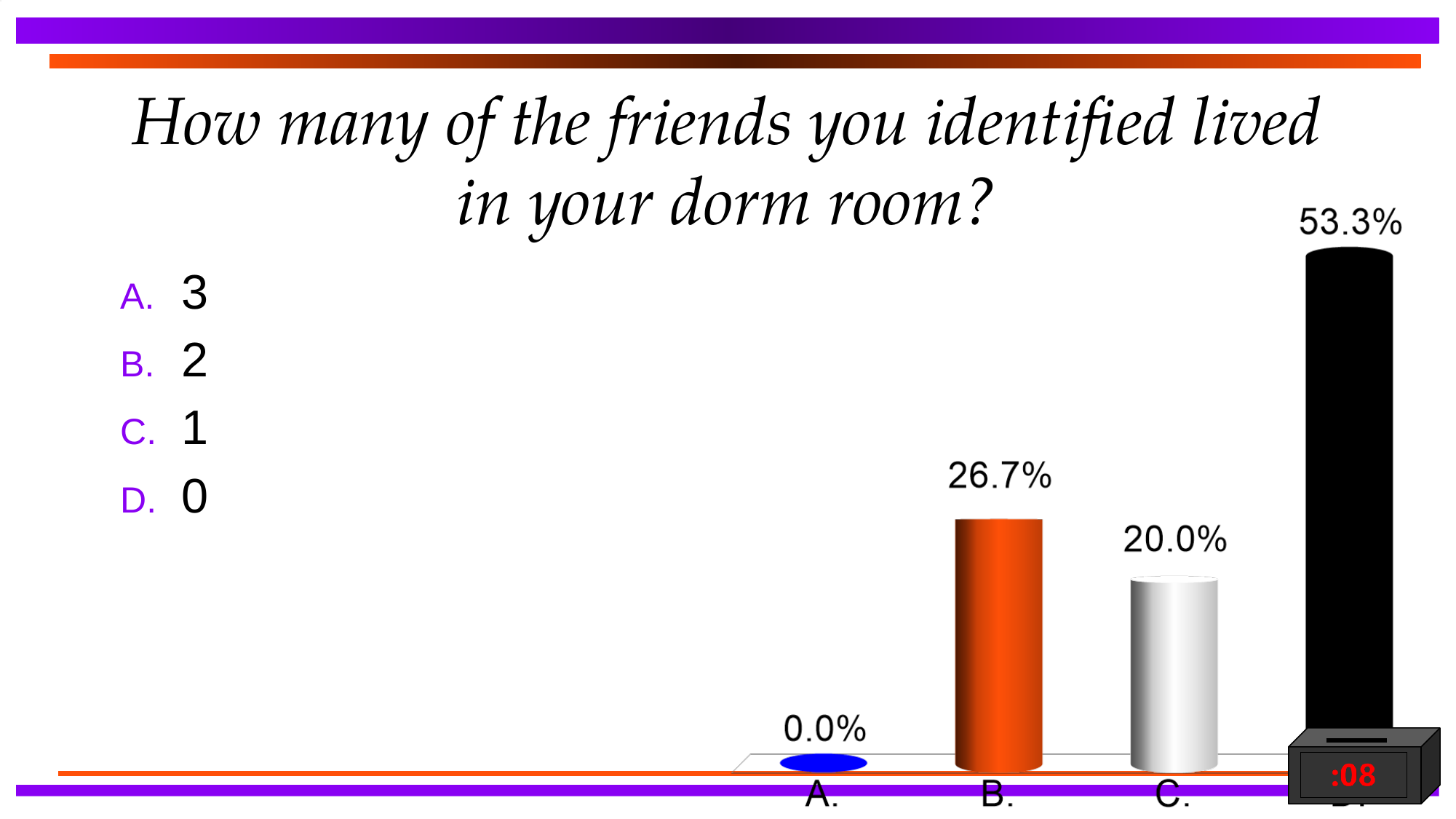

# How many of the friends you identified lived in your dorm room?

3
2
1
0